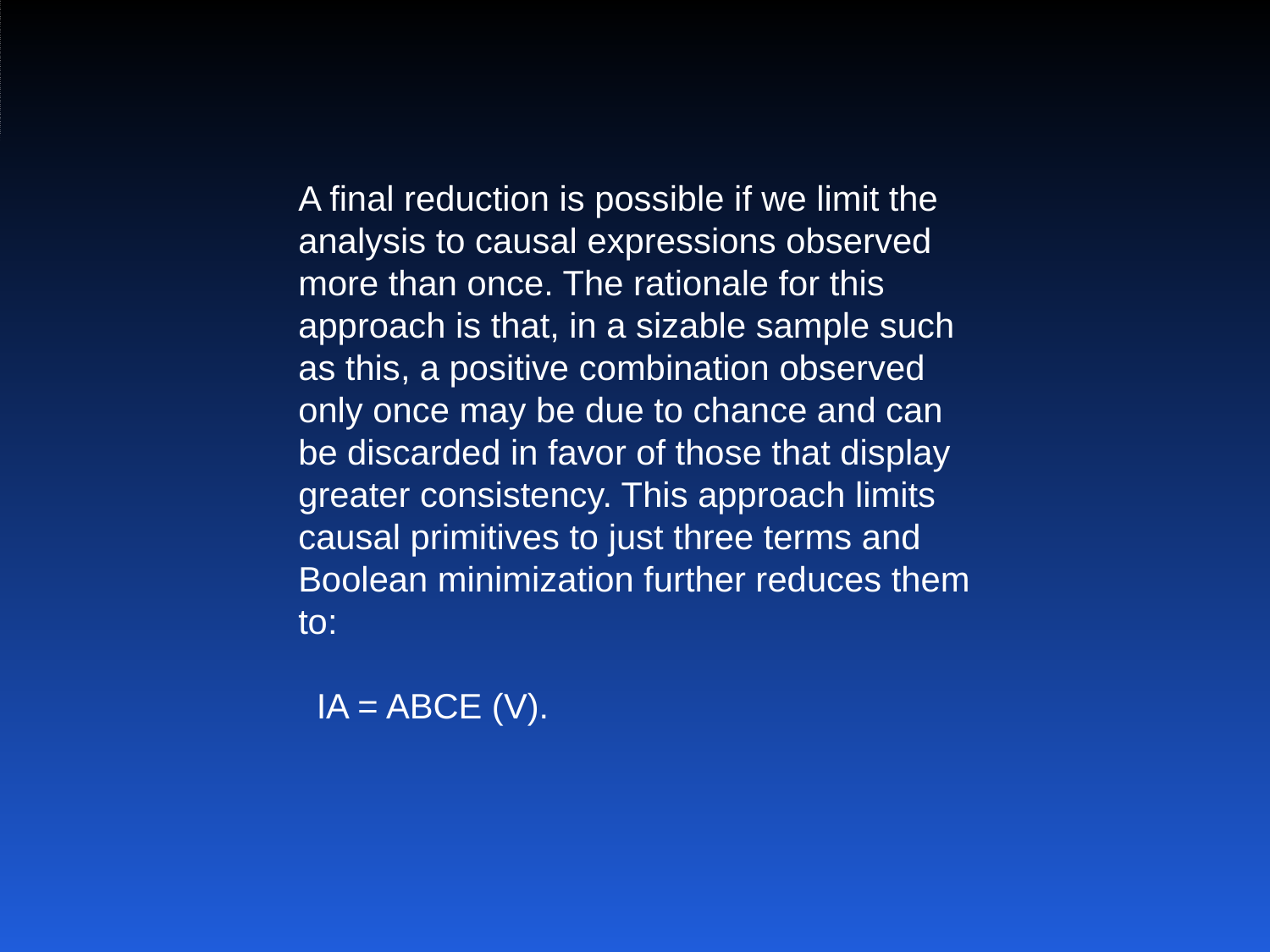

# A final reduction is possible if we limit the analysis to causal expressions ...
A final reduction is possible if we limit the analysis to causal expressions observed more than once. The rationale for this approach is that, in a sizable sample such as this, a positive combination observed only once may be due to chance and can be discarded in favor of those that display greater consistency. This approach limits causal primitives to just three terms and Boolean minimization further reduces them to:

IA = ABCE (V).